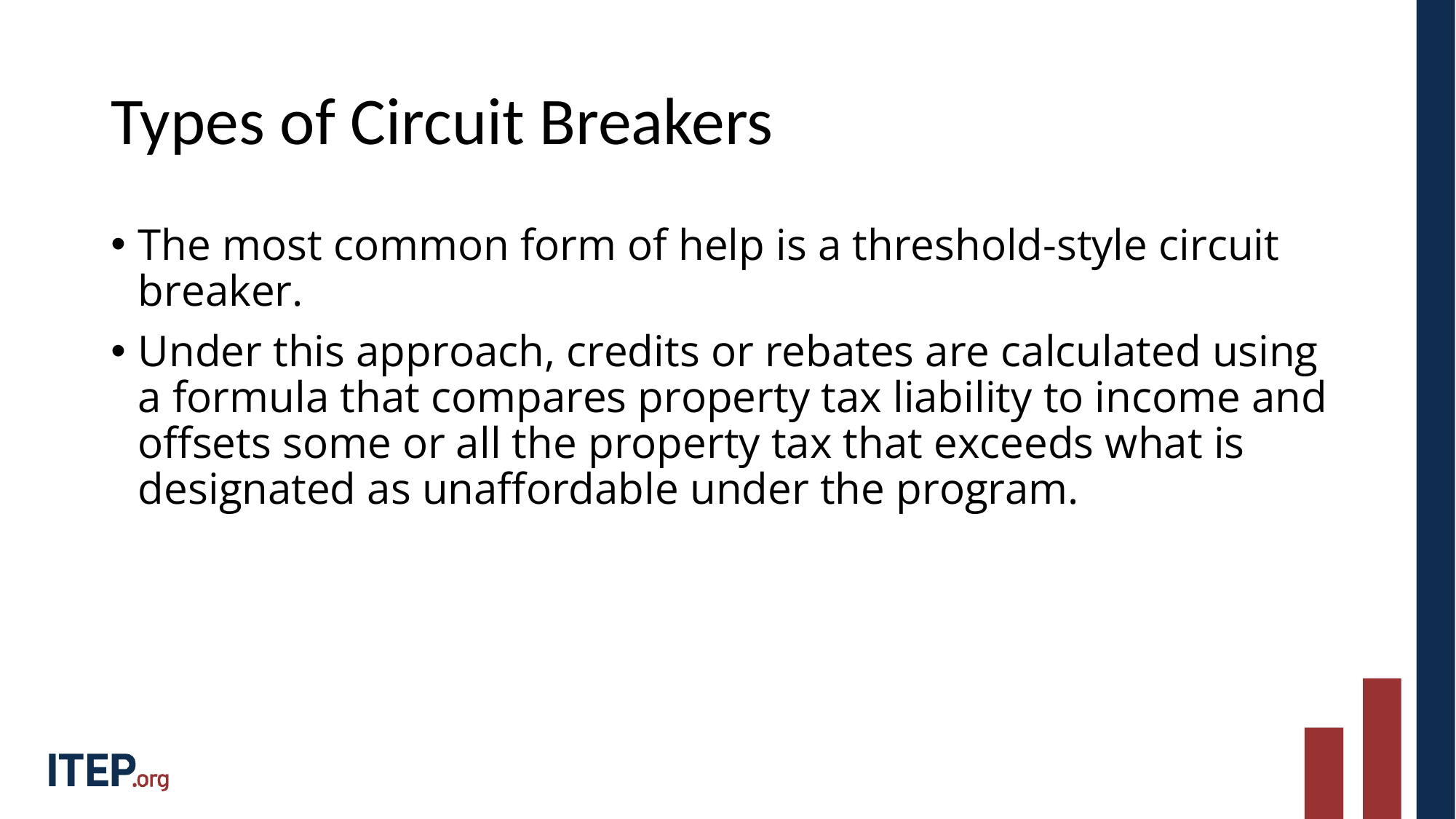

# Types of Circuit Breakers
The most common form of help is a threshold-style circuit breaker.
Under this approach, credits or rebates are calculated using a formula that compares property tax liability to income and offsets some or all the property tax that exceeds what is designated as unaffordable under the program.